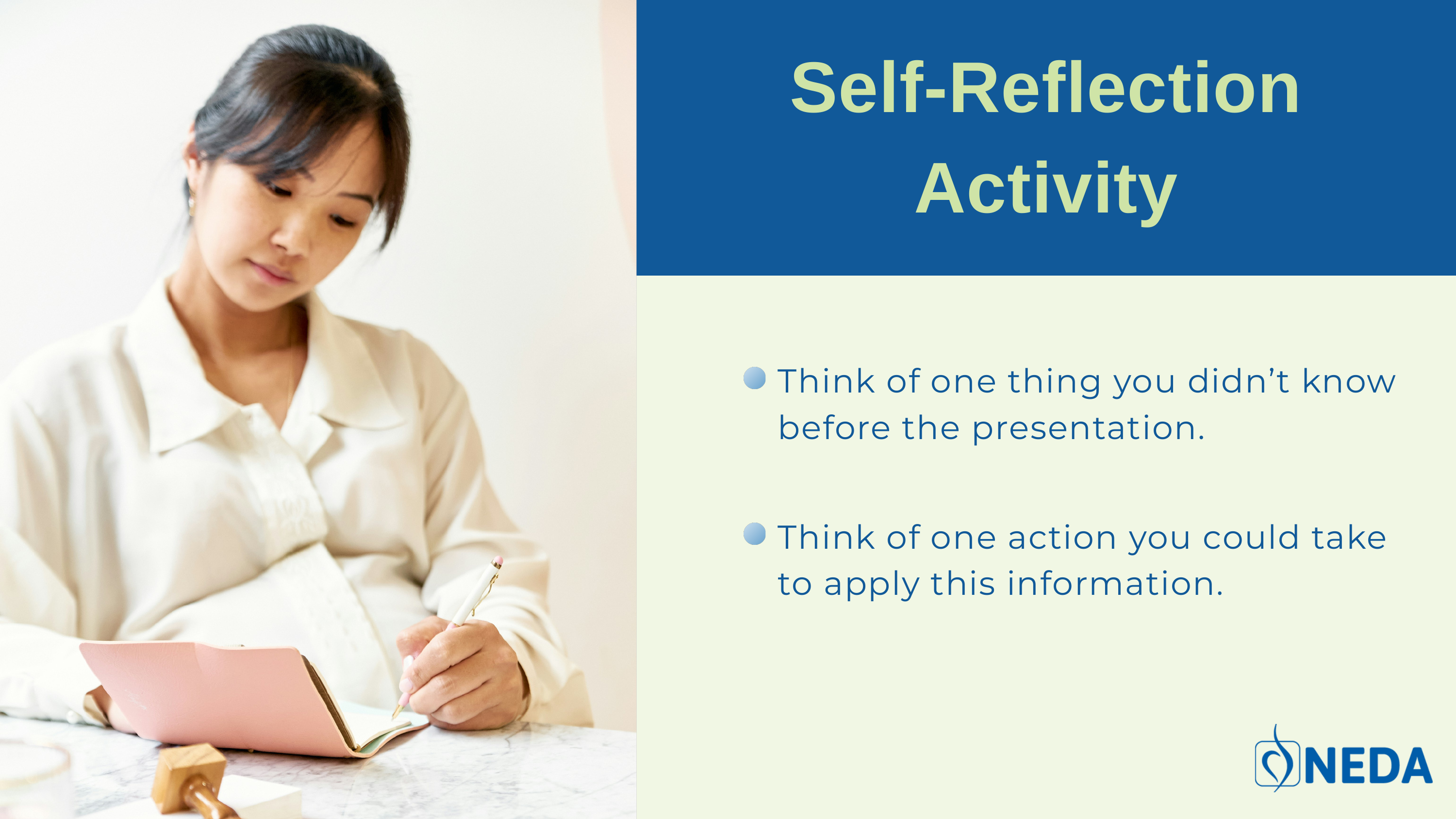

Self-Reflection
Activity
Think of one thing you didn’t know before the presentation.

Think of one action you could take to apply this information.